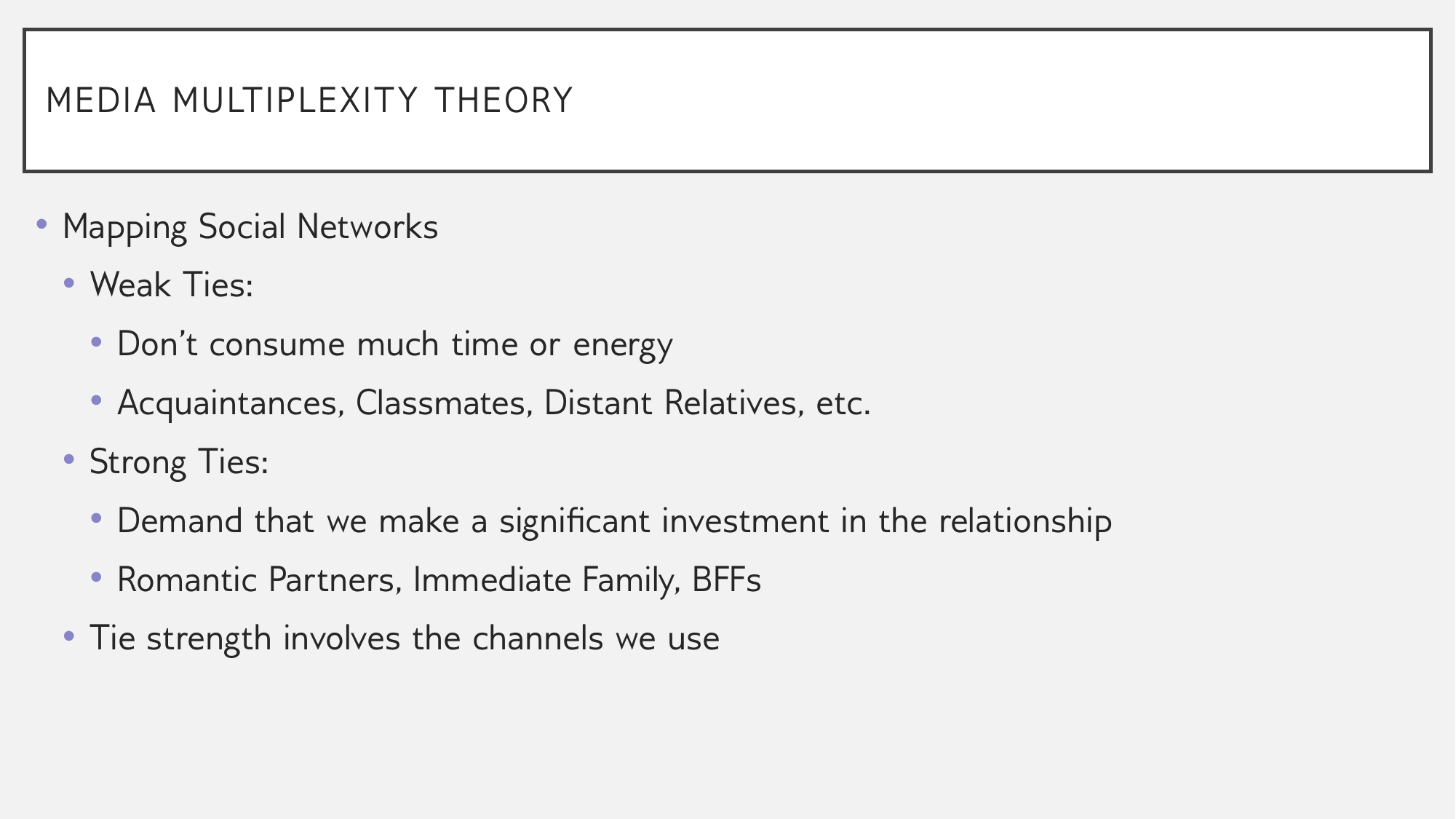

# Media Multiplexity Theory
Mapping Social Networks
Weak Ties:
Don’t consume much time or energy
Acquaintances, Classmates, Distant Relatives, etc.
Strong Ties:
Demand that we make a significant investment in the relationship
Romantic Partners, Immediate Family, BFFs
Tie strength involves the channels we use